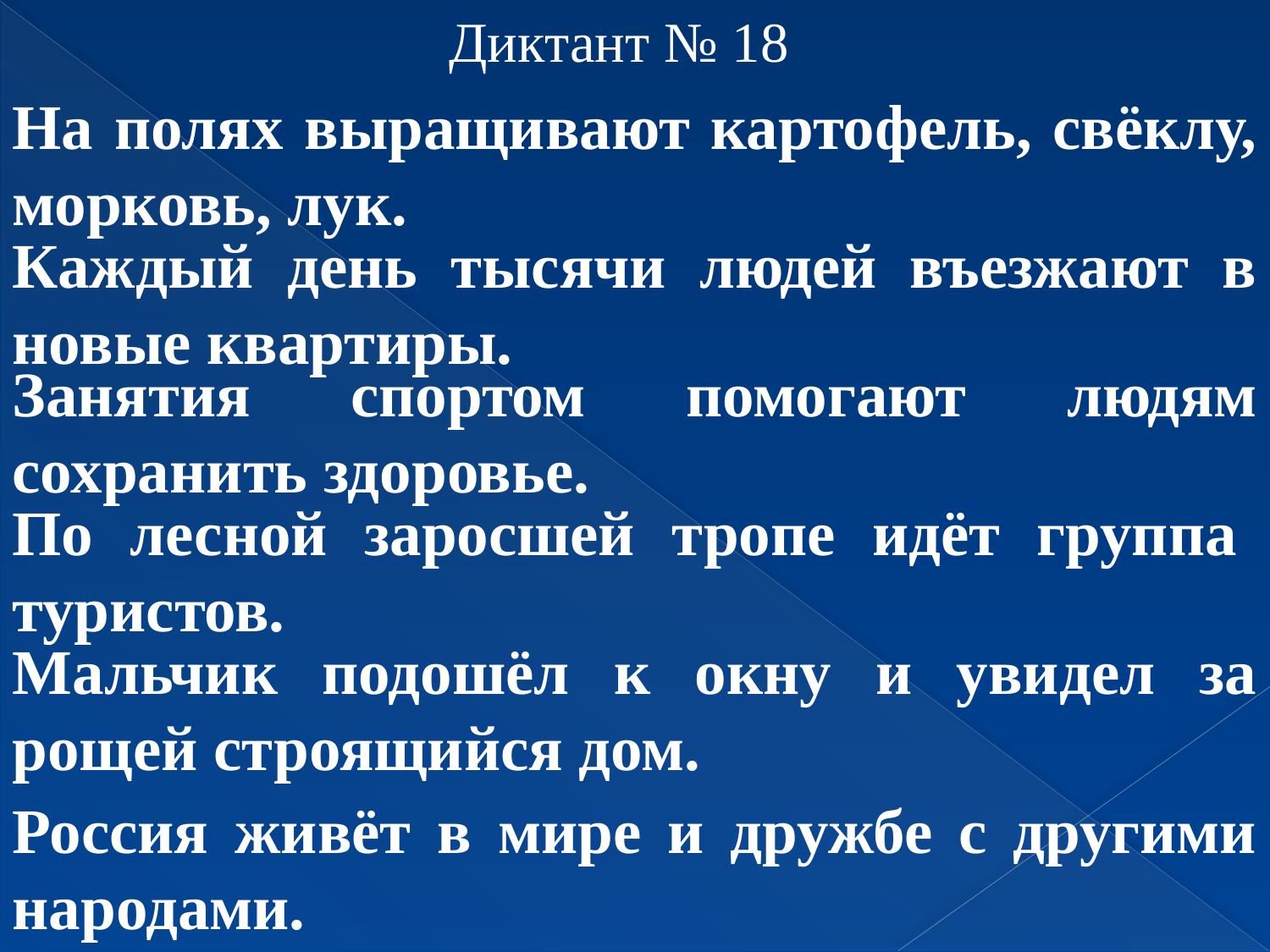

Диктант № 18
На полях выращивают картофель, свёклу, морковь, лук.
Каждый день тысячи людей въезжают в новые квартиры.
Занятия спортом помогают людям сохранить здоровье.
По лесной заросшей тропе идёт группа туристов.
Мальчик подошёл к окну и увидел за рощей строящийся дом.
Россия живёт в мире и дружбе с другими народами.